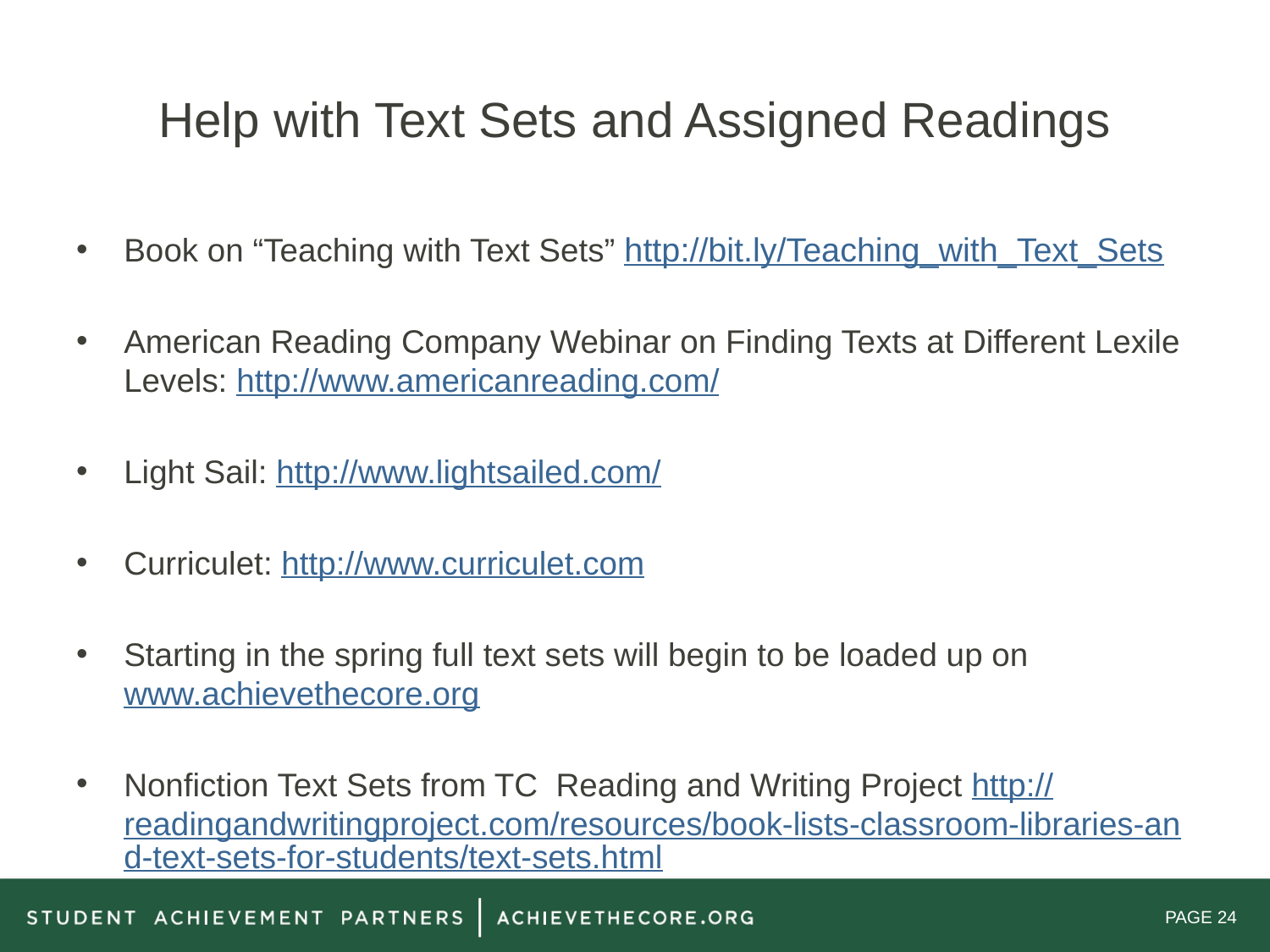

# Help with Text Sets and Assigned Readings
Book on “Teaching with Text Sets” http://bit.ly/Teaching_with_Text_Sets

American Reading Company Webinar on Finding Texts at Different Lexile Levels: http://www.americanreading.com/

Light Sail: http://www.lightsailed.com/

Curriculet: http://www.curriculet.com

Starting in the spring full text sets will begin to be loaded up on www.achievethecore.org

Nonfiction Text Sets from TC  Reading and Writing Project http://readingandwritingproject.com/resources/book-lists-classroom-libraries-and-text-sets-for-students/text-sets.html